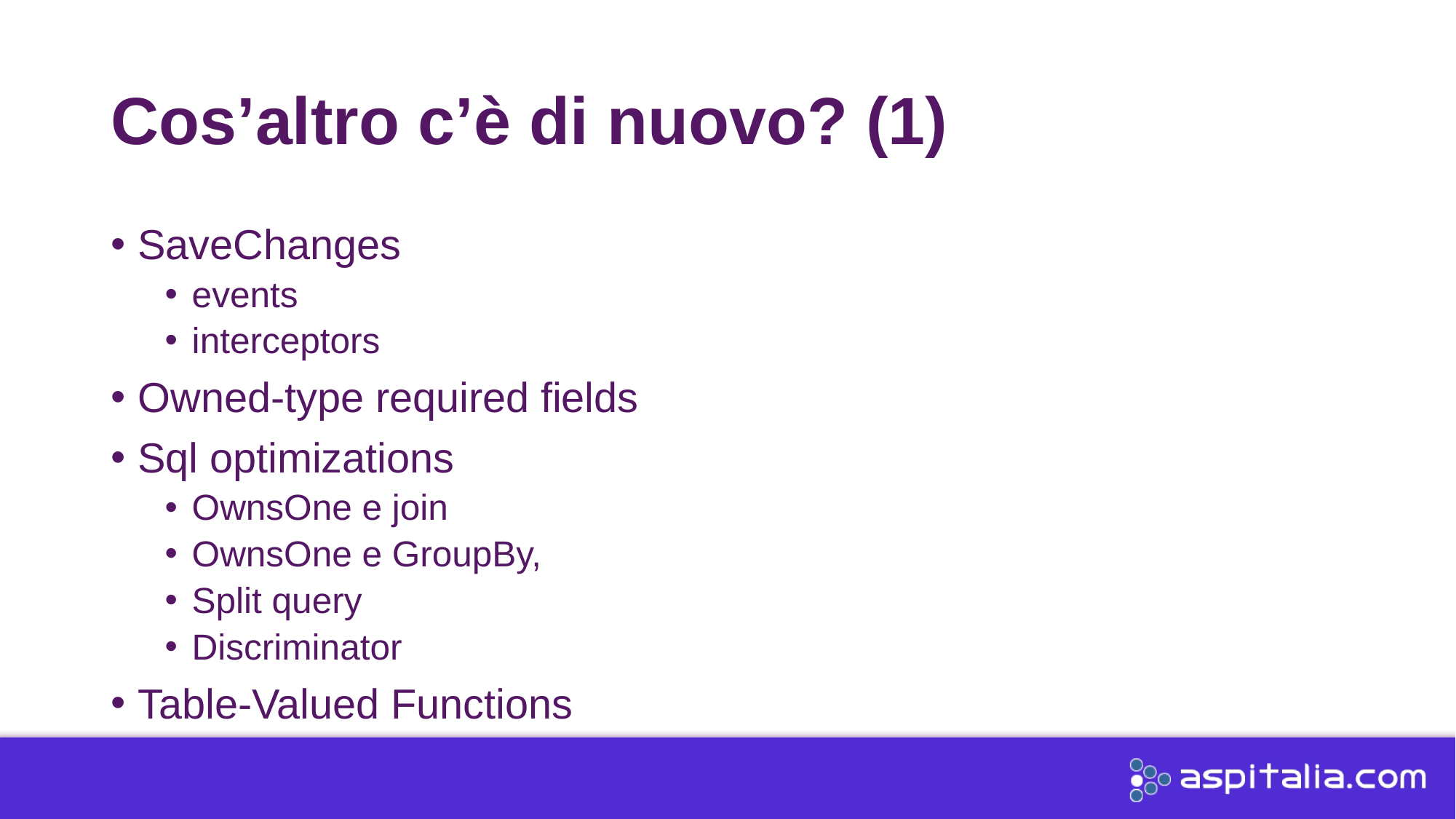

# Cos’altro c’è di nuovo? (1)
SaveChanges
events
interceptors
Owned-type required fields
Sql optimizations
OwnsOne e join
OwnsOne e GroupBy,
Split query
Discriminator
Table-Valued Functions